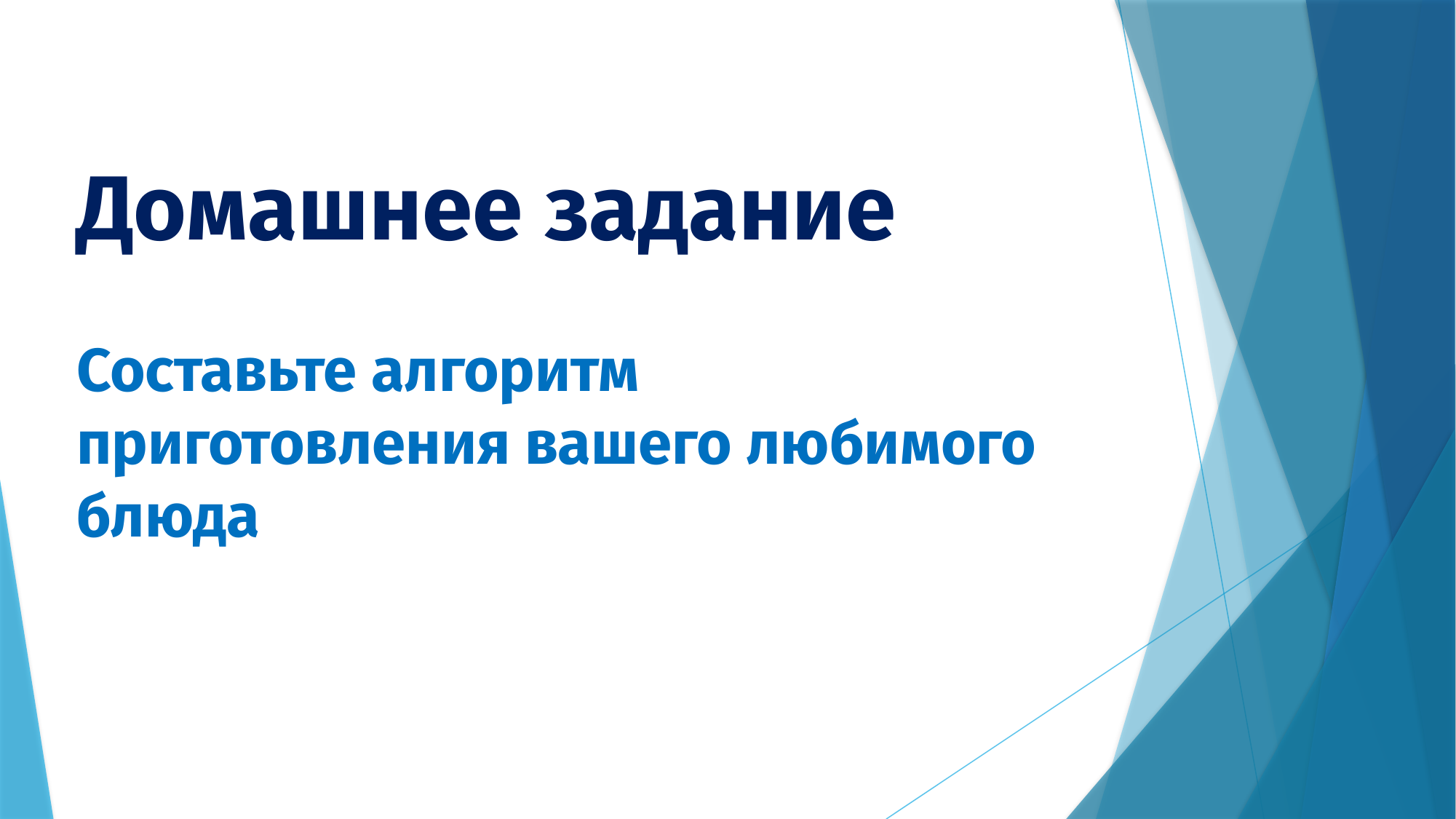

Домашнее задание

Составьте алгоритм приготовления вашего любимого блюда